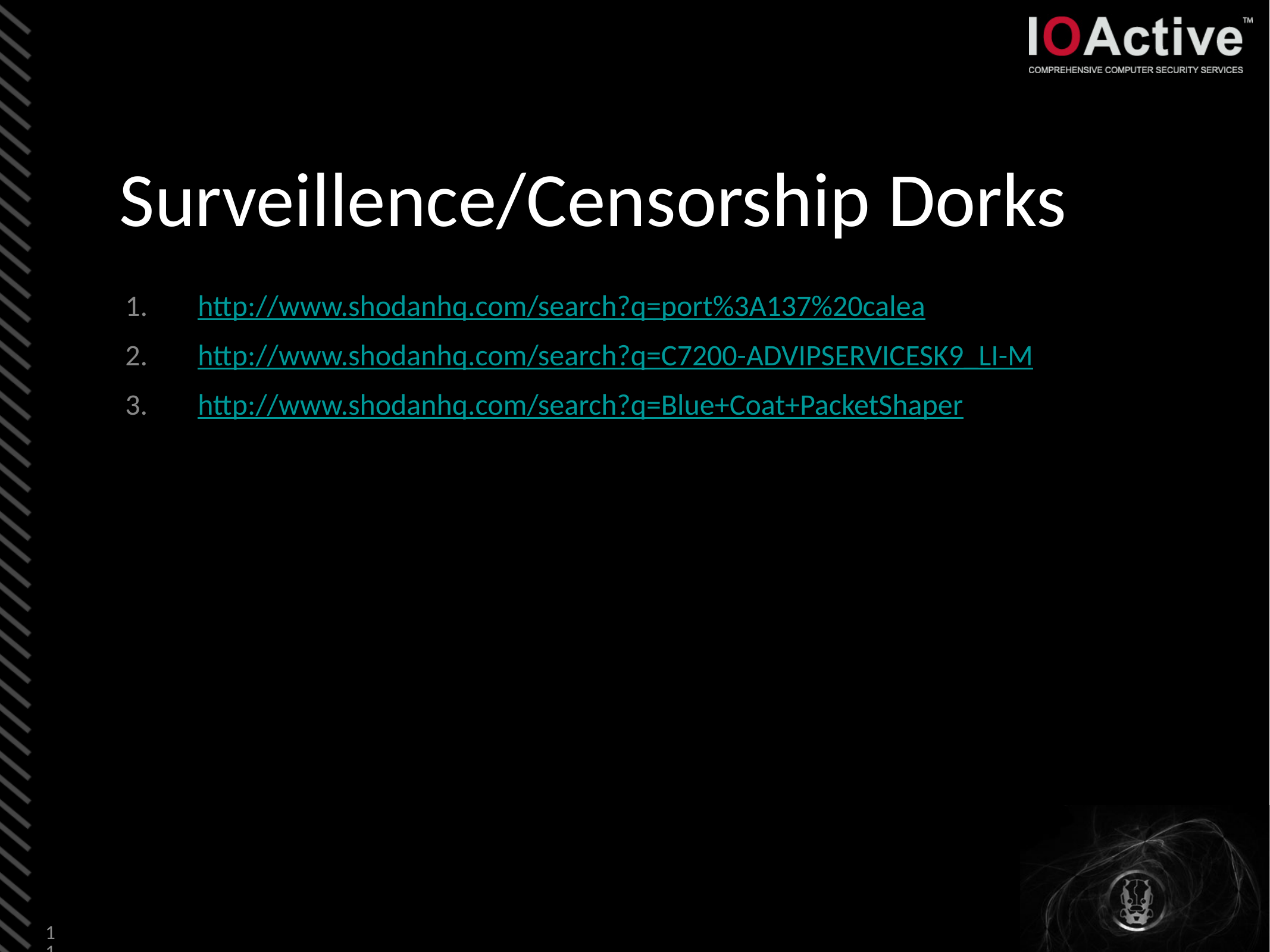

# Surveillence/Censorship Dorks
http://www.shodanhq.com/search?q=port%3A137%20calea
http://www.shodanhq.com/search?q=C7200-ADVIPSERVICESK9_LI-M
http://www.shodanhq.com/search?q=Blue+Coat+PacketShaper
11